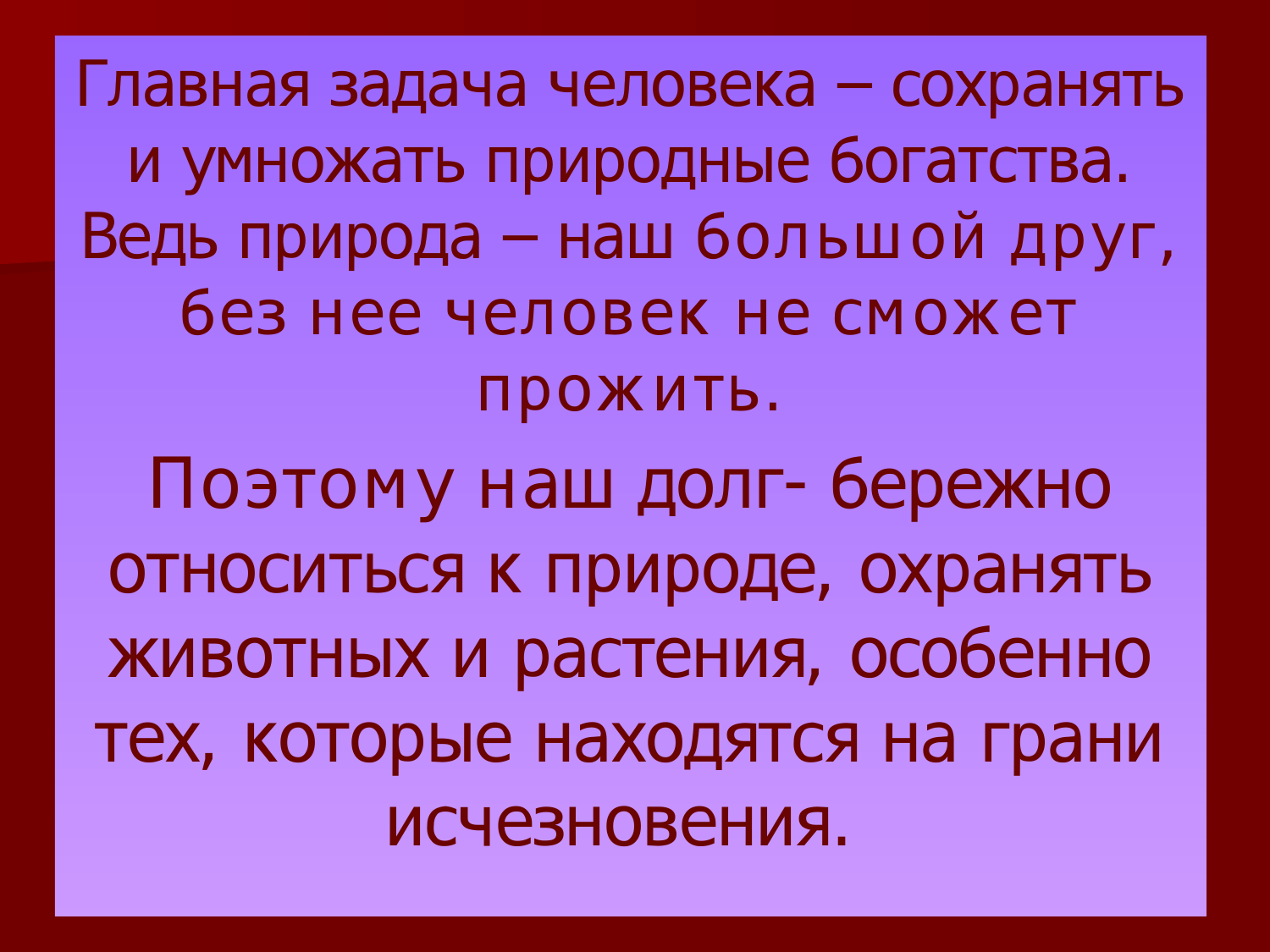

Главная задача человека – сохранять и умножать природные богатства. Ведь природа – наш большой друг, без нее человек не сможет прожить.
Поэтому наш долг- бережно относиться к природе, охранять животных и растения, особенно тех, которые находятся на грани исчезновения.
#